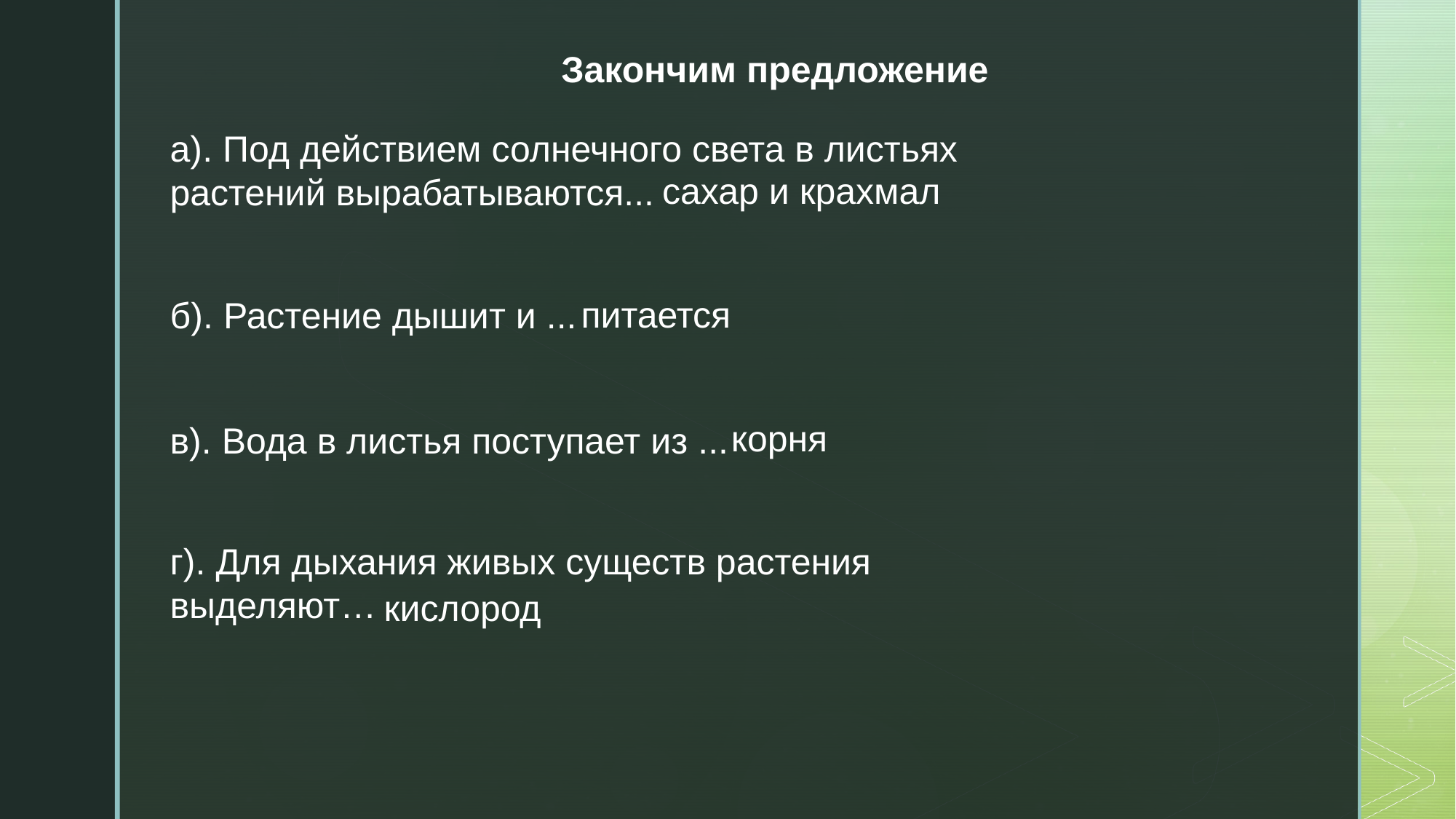

Закончим предложение
а). Под действием солнечного света в листьях растений вырабатываются...

сахар и крахмал
питается

б). Растение дышит и ...
корня

в). Вода в листья поступает из ...

г). Для дыхания живых существ растения выделяют…
кислород